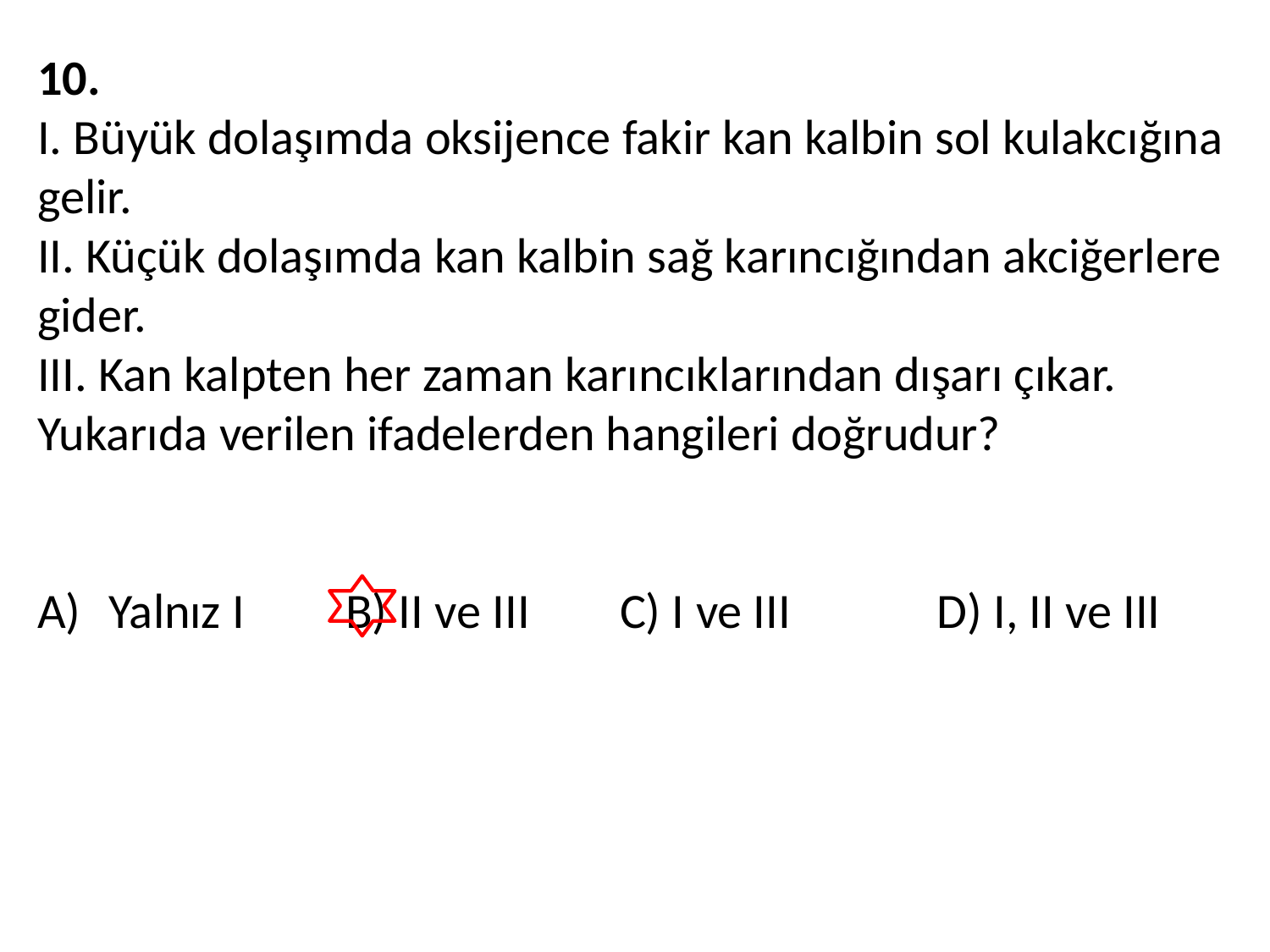

10.
I. Büyük dolaşımda oksijence fakir kan kalbin sol kulakcığına gelir.
II. Küçük dolaşımda kan kalbin sağ karıncığından akciğerlere gider.
III. Kan kalpten her zaman karıncıklarından dışarı çıkar.
Yukarıda verilen ifadelerden hangileri doğrudur?

Yalnız I         B) II ve III        C) I ve III             D) I, II ve III